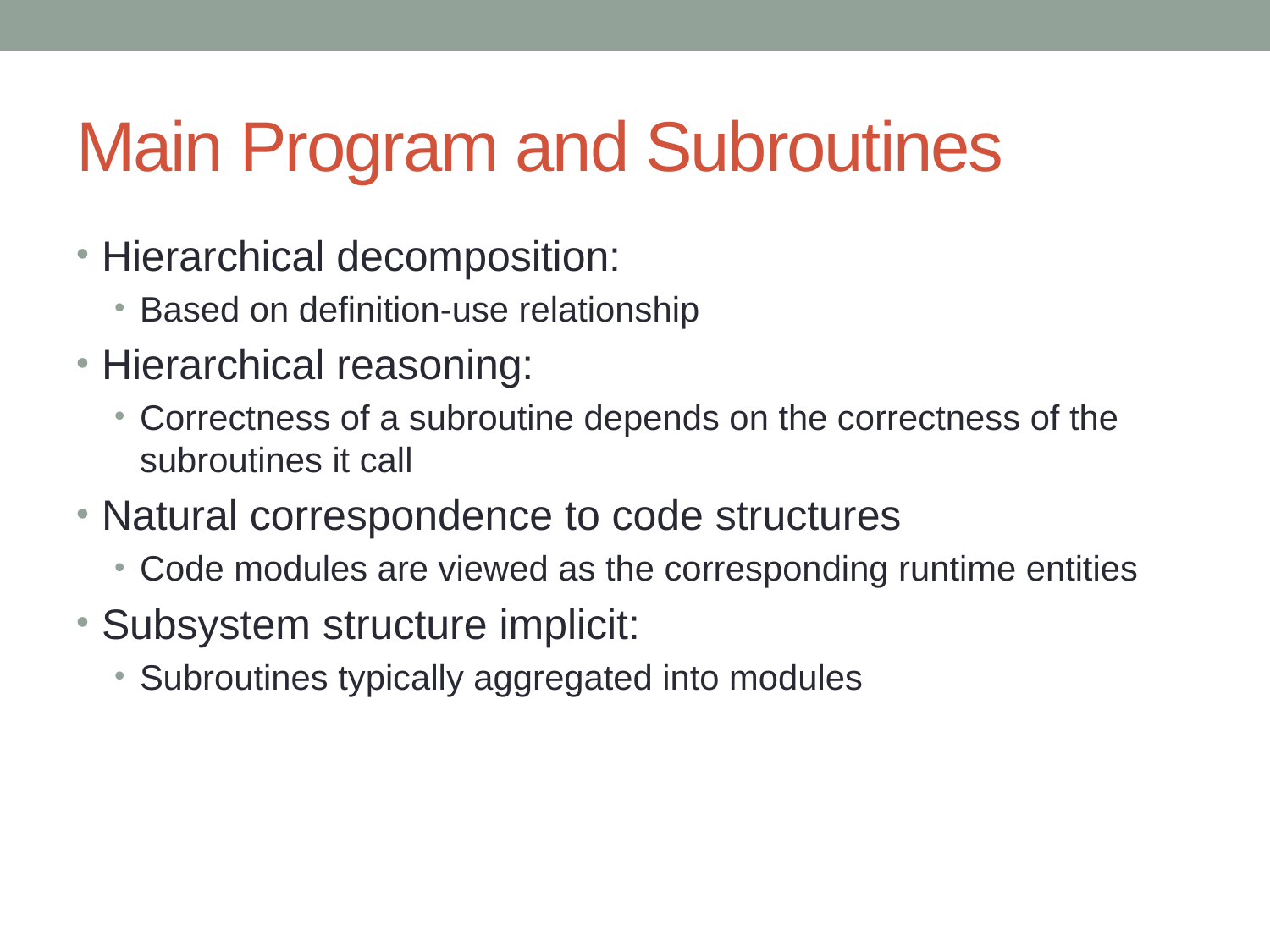

# Main Program and Subroutines
Hierarchical decomposition:
Based on definition-use relationship
Hierarchical reasoning:
Correctness of a subroutine depends on the correctness of the subroutines it call
Natural correspondence to code structures
Code modules are viewed as the corresponding runtime entities
Subsystem structure implicit:
Subroutines typically aggregated into modules